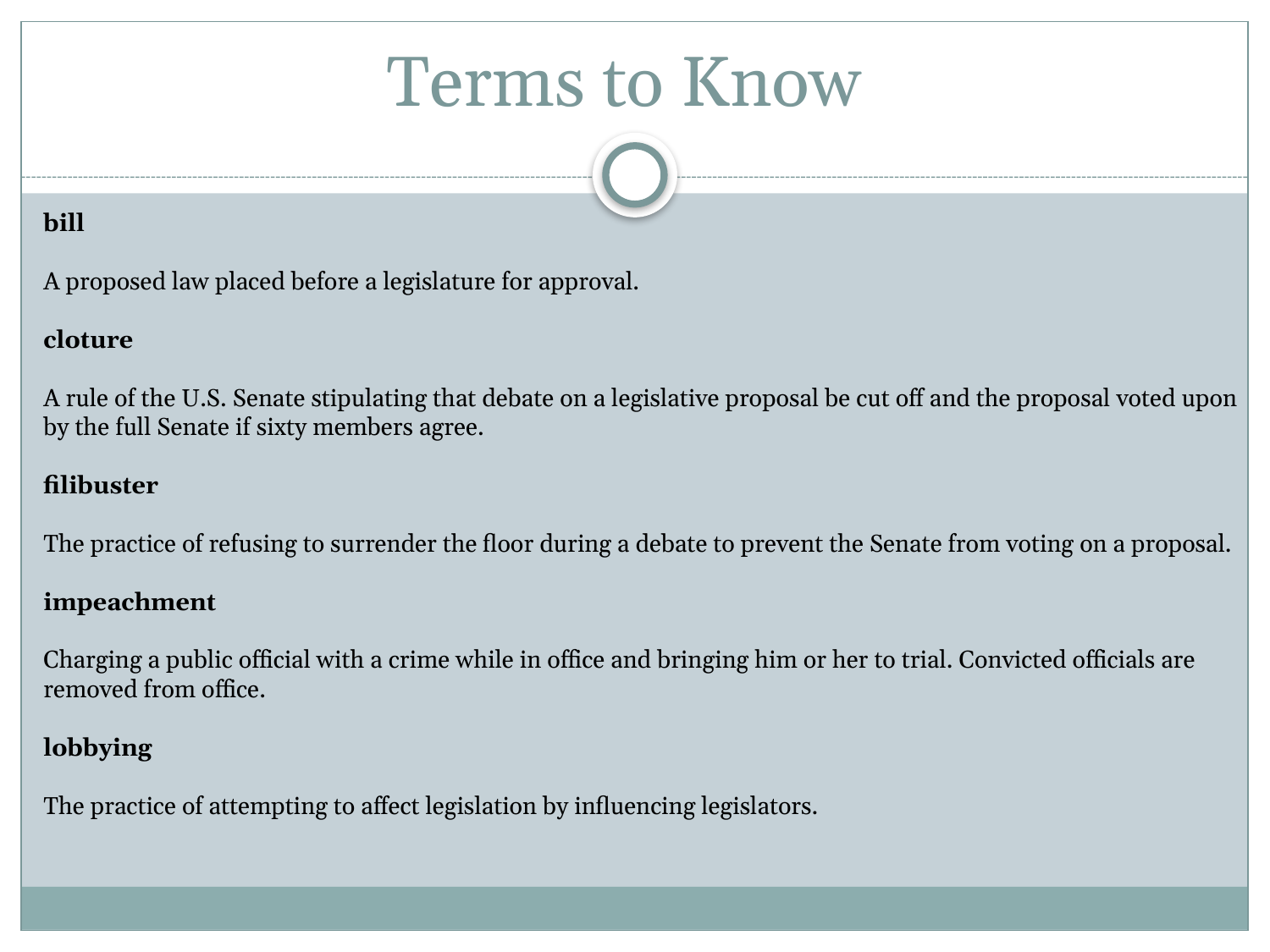

# Terms to Know
	bill 
A proposed law placed before a legislature for approval.     
cloture 
A rule of the U.S. Senate stipulating that debate on a legislative proposal be cut off and the proposal voted upon by the full Senate if sixty members agree.   
filibuster 
The practice of refusing to surrender the floor during a debate to prevent the Senate from voting on a proposal.  
impeachment 
Charging a public official with a crime while in office and bringing him or her to trial. Convicted officials are removed from office.   
lobbying 
The practice of attempting to affect legislation by influencing legislators.